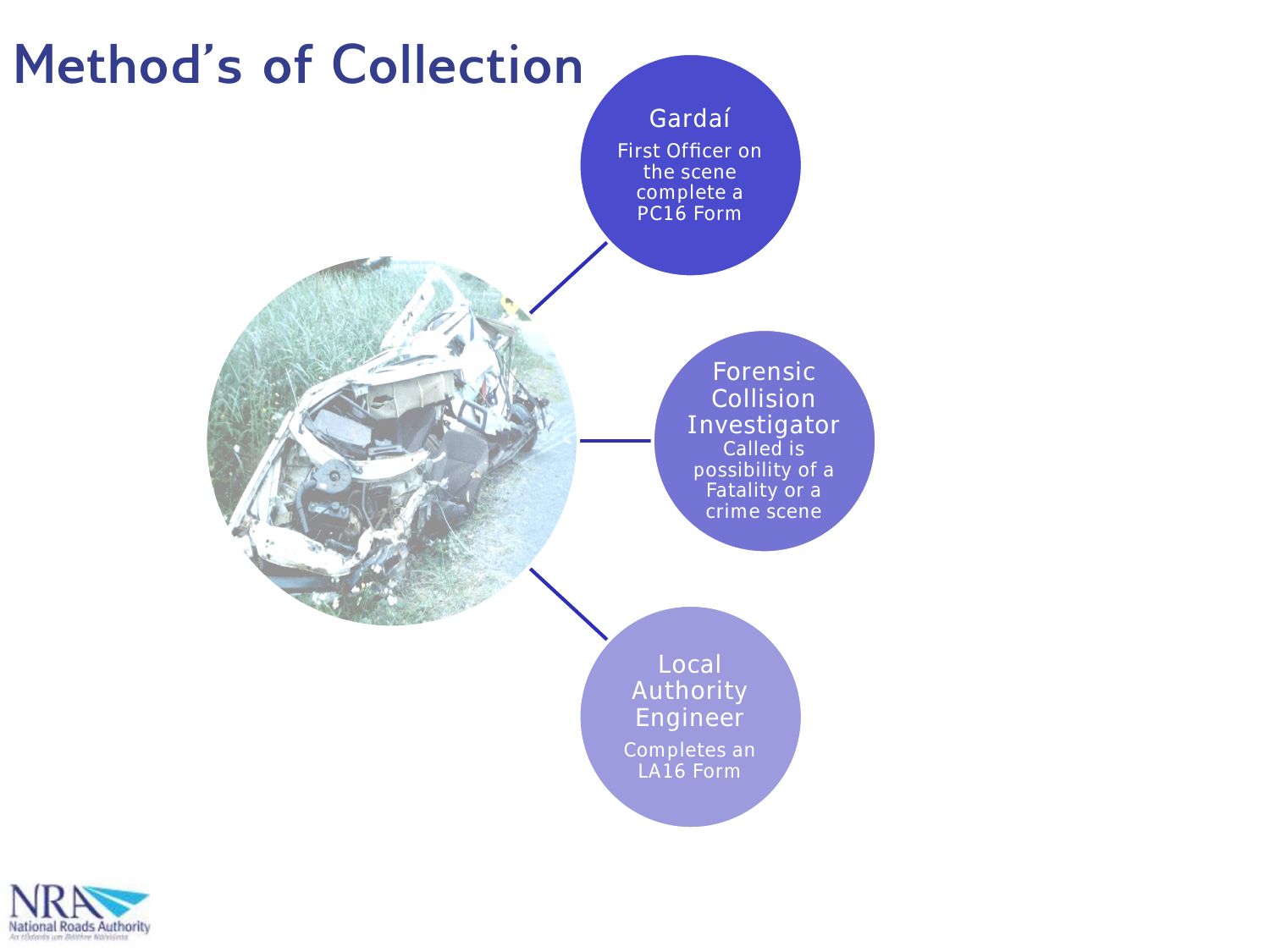

# Method’s of Collection
Gardaí
First Officer on the scene complete a PC16 Form
Forensic Collision Investigator Called is possibility of a Fatality or a crime scene
Local Authority Engineer
Completes an LA16 Form